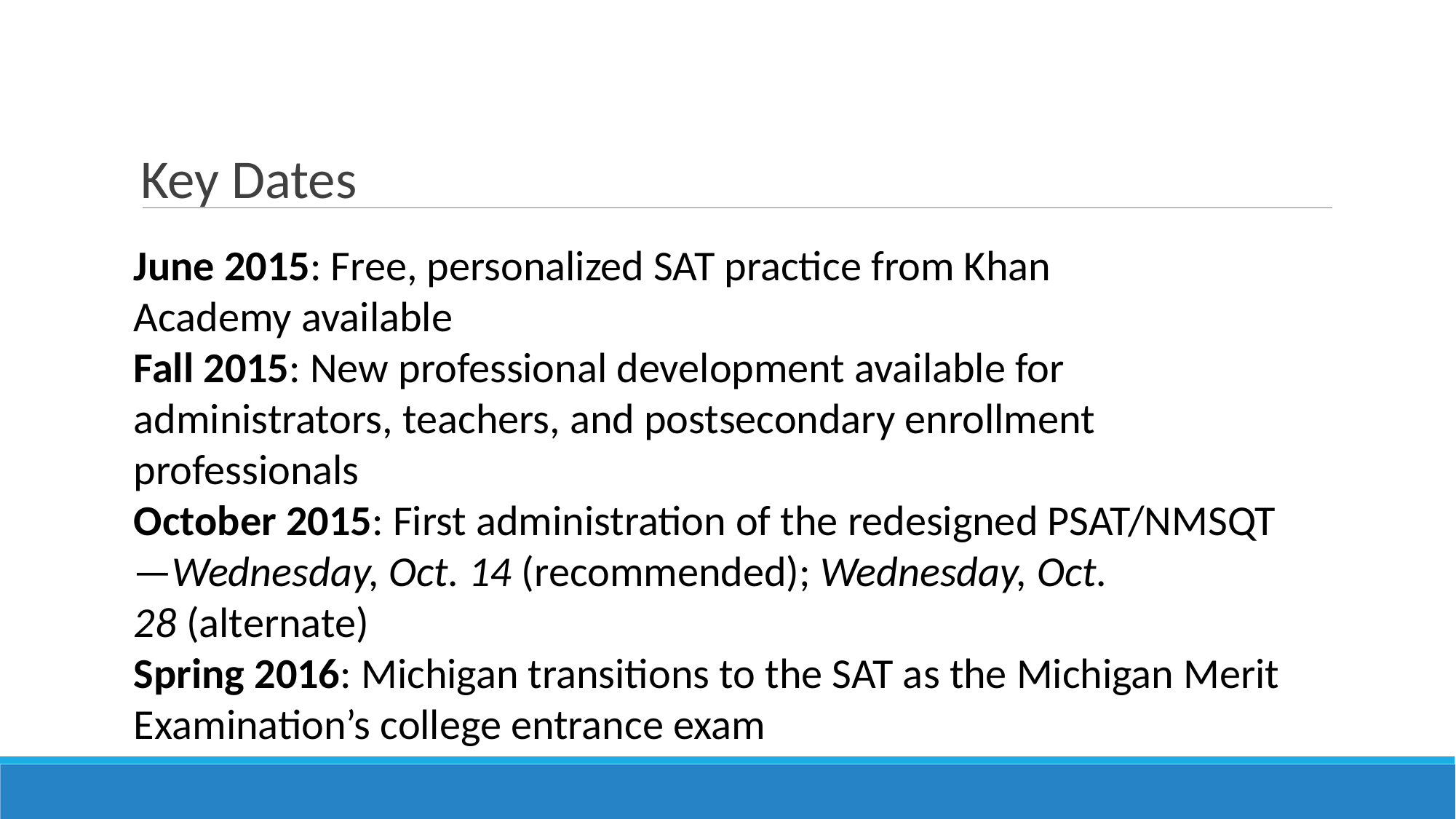

#
Key Dates
June 2015: Free, personalized SAT practice from Khan Academy available
Fall 2015: New professional development available for administrators, teachers, and postsecondary enrollment professionals
October 2015: First administration of the redesigned PSAT/NMSQT —Wednesday, Oct. 14 (recommended); Wednesday, Oct. 28 (alternate)
Spring 2016: Michigan transitions to the SAT as the Michigan Merit Examination’s college entrance exam